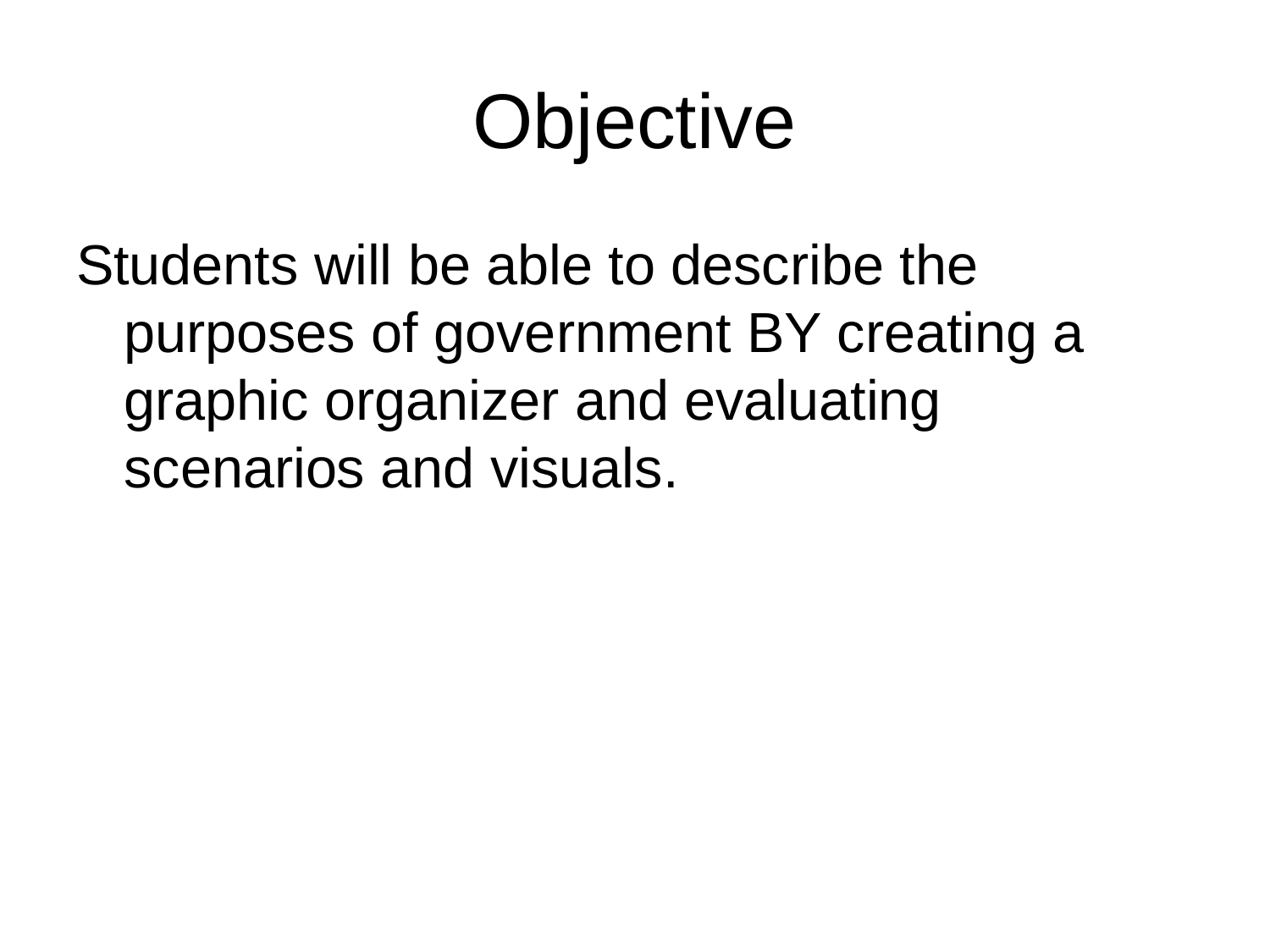

# Objective
Students will be able to describe the purposes of government BY creating a graphic organizer and evaluating scenarios and visuals.